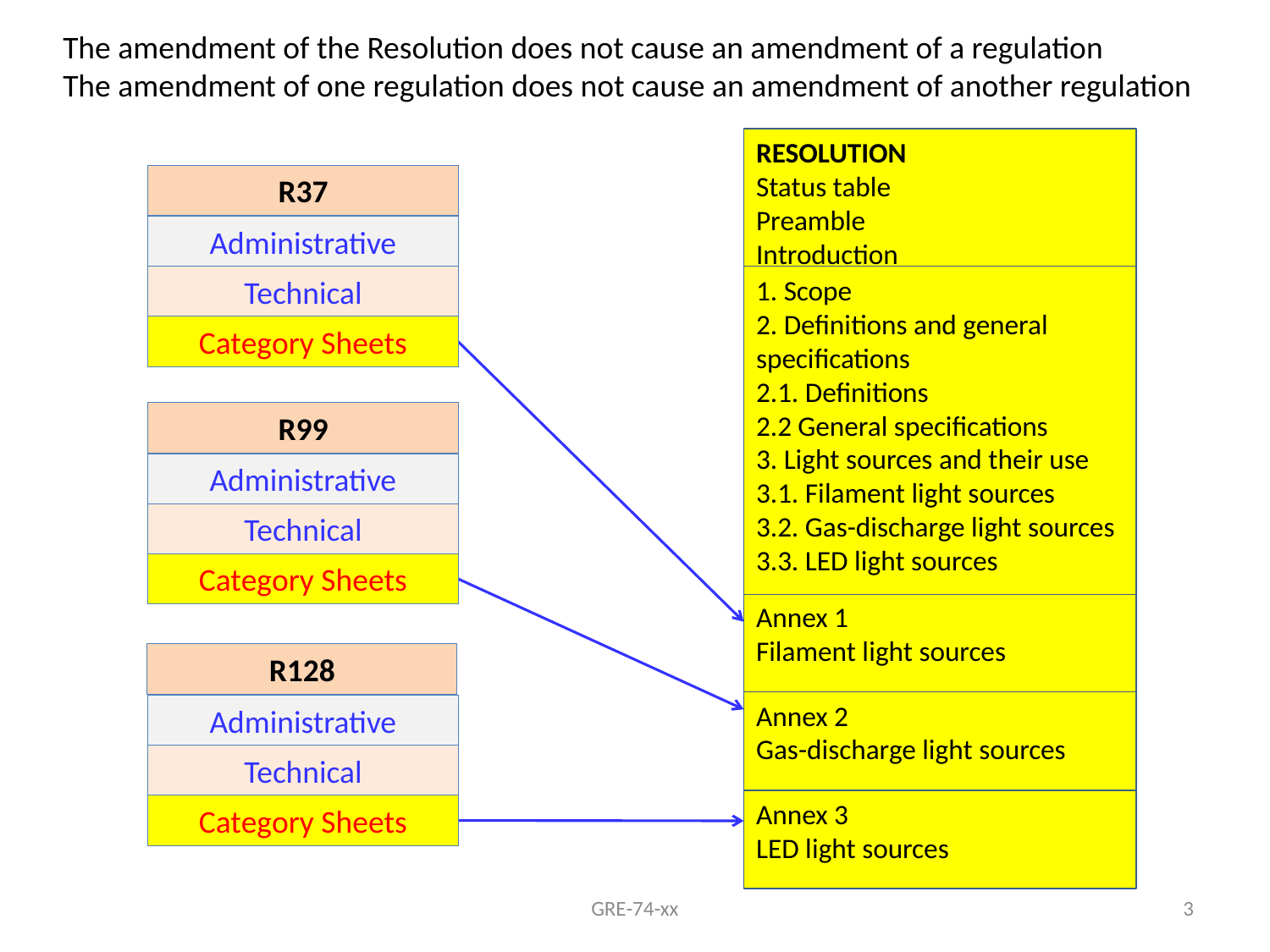

The amendment of the Resolution does not cause an amendment of a regulation
The amendment of one regulation does not cause an amendment of another regulation
RESOLUTION
Status table
Preamble
Introduction

R37
Administrative
Technical
1. Scope
2. Definitions and general specifications
2.1. Definitions
2.2 General specifications
3. Light sources and their use
3.1. Filament light sources
3.2. Gas-discharge light sources
3.3. LED light sources
Category Sheets
R99
Administrative
Technical
Category Sheets
Annex 1
Filament light sources
R128
Annex 2
Gas-discharge light sources
Administrative
Technical
Annex 3
LED light sources
Category Sheets
GRE-74-xx
3